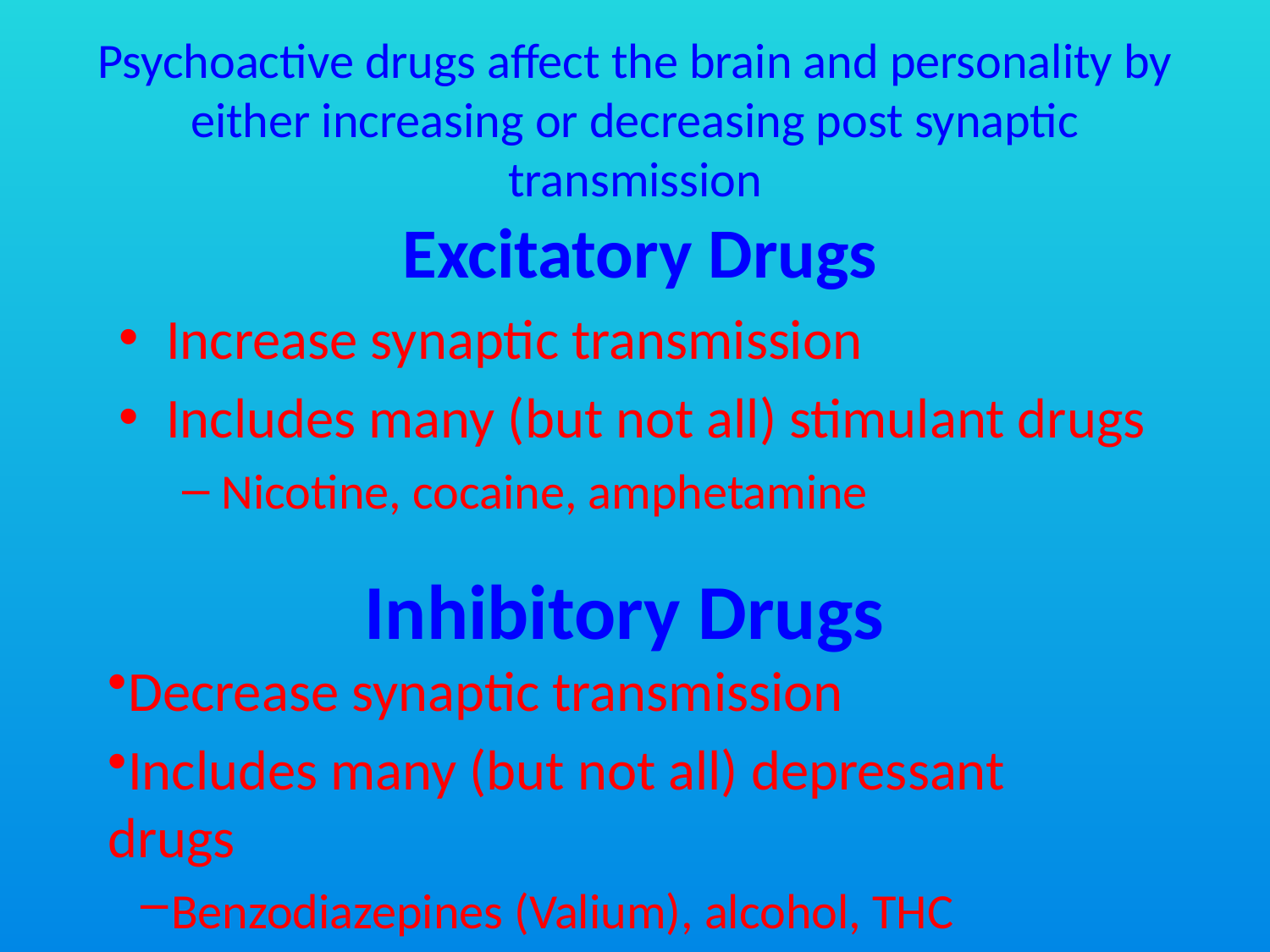

# Psychoactive drugs affect the brain and personality by either increasing or decreasing post synaptic transmission
Excitatory Drugs
Increase synaptic transmission
Includes many (but not all) stimulant drugs
Nicotine, cocaine, amphetamine
Inhibitory Drugs
Decrease synaptic transmission
Includes many (but not all) depressant drugs
Benzodiazepines (Valium), alcohol, THC